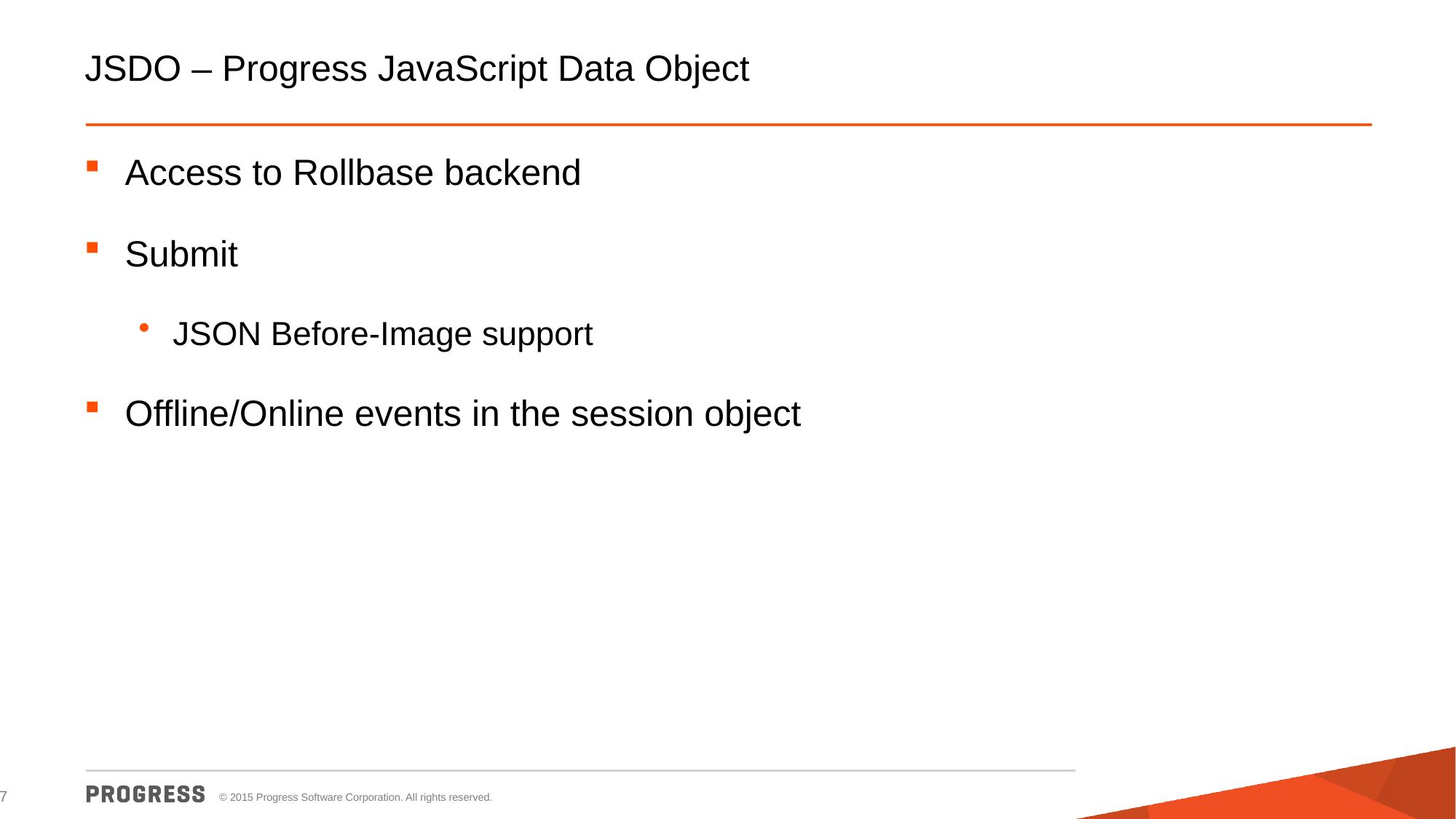

# JSDO – Progress JavaScript Data Object
Access to Rollbase backend
Submit
JSON Before-Image support
Offline/Online events in the session object